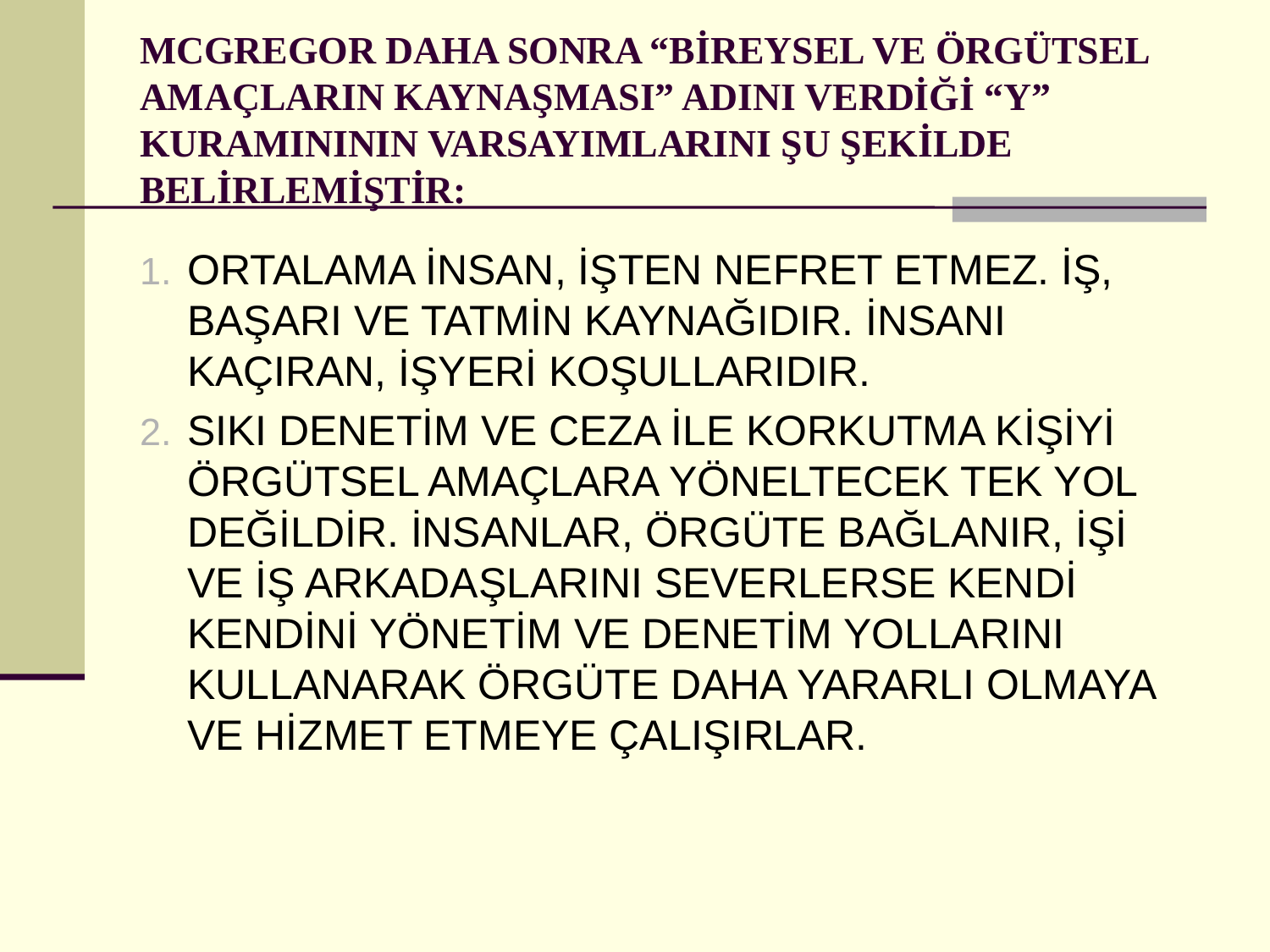

# MCGREGOR DAHA SONRA “BİREYSEL VE ÖRGÜTSEL AMAÇLARIN KAYNAŞMASI” ADINI VERDİĞİ “Y” KURAMINININ VARSAYIMLARINI ŞU ŞEKİLDE BELİRLEMİŞTİR:
ORTALAMA İNSAN, İŞTEN NEFRET ETMEZ. İŞ, BAŞARI VE TATMİN KAYNAĞIDIR. İNSANI KAÇIRAN, İŞYERİ KOŞULLARIDIR.
SIKI DENETİM VE CEZA İLE KORKUTMA KİŞİYİ ÖRGÜTSEL AMAÇLARA YÖNELTECEK TEK YOL DEĞİLDİR. İNSANLAR, ÖRGÜTE BAĞLANIR, İŞİ VE İŞ ARKADAŞLARINI SEVERLERSE KENDİ KENDİNİ YÖNETİM VE DENETİM YOLLARINI KULLANARAK ÖRGÜTE DAHA YARARLI OLMAYA VE HİZMET ETMEYE ÇALIŞIRLAR.